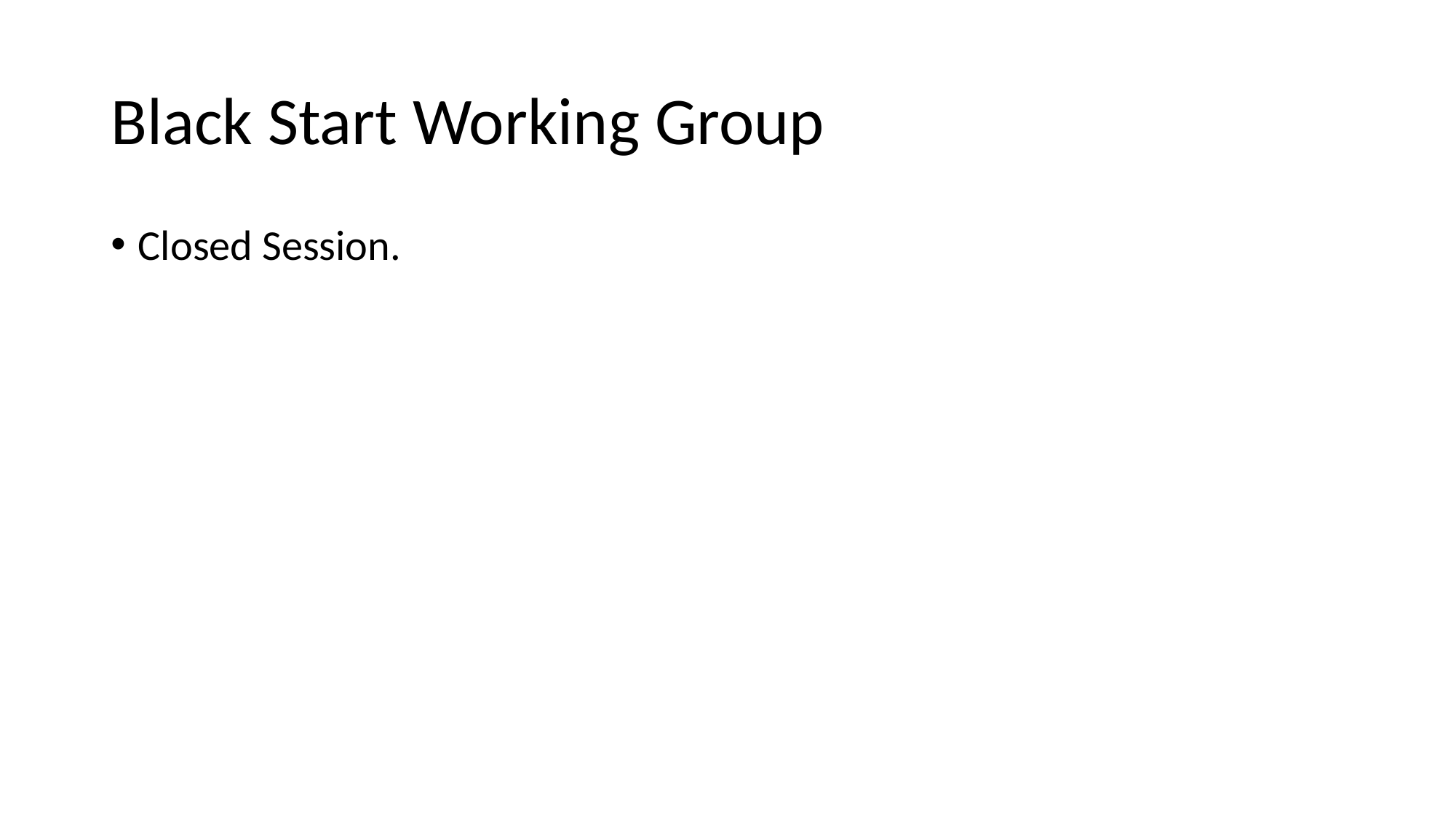

# Black Start Working Group
Closed Session.